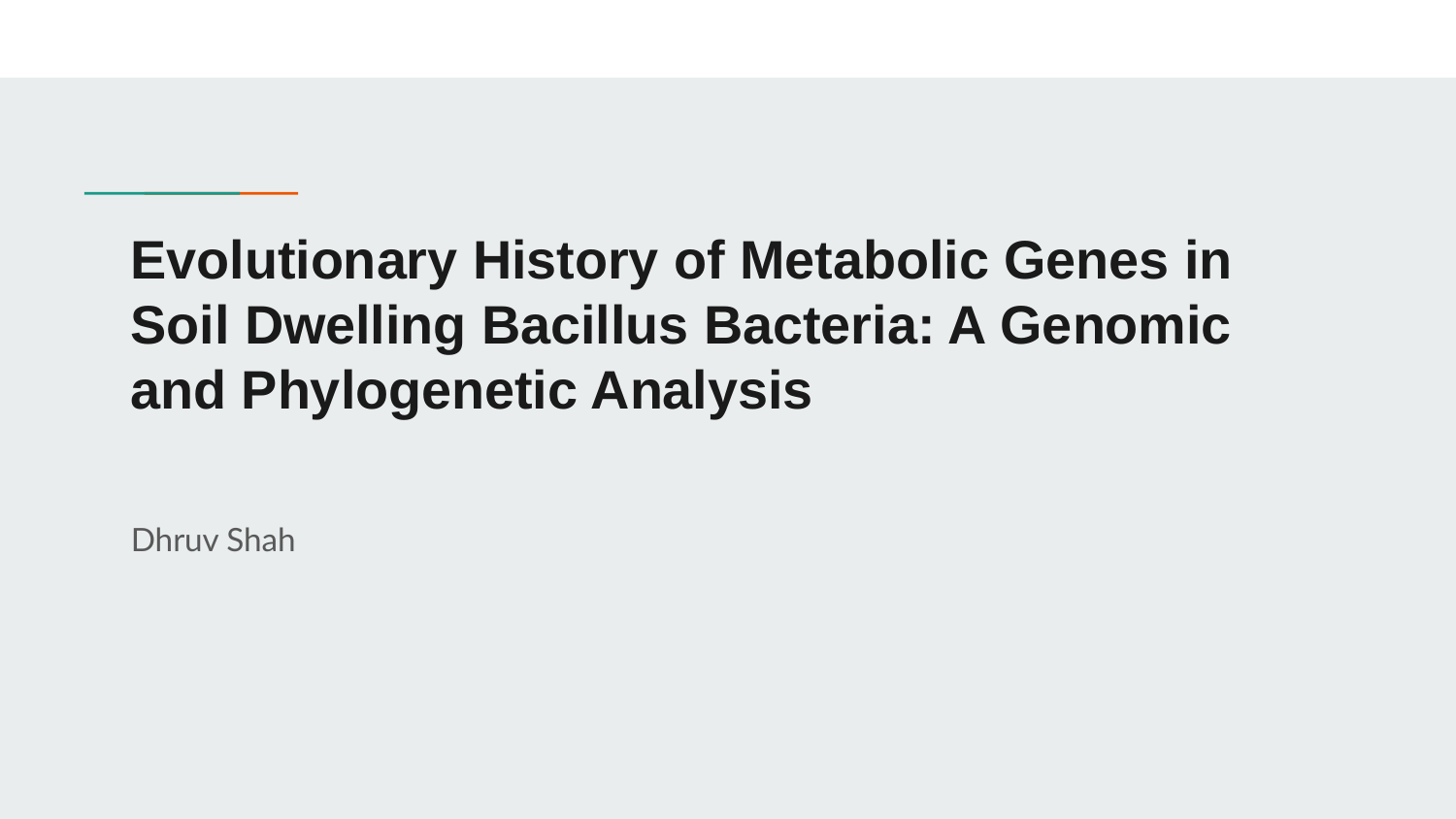

# Evolutionary History of Metabolic Genes in Soil Dwelling Bacillus Bacteria: A Genomic and Phylogenetic Analysis
Dhruv Shah